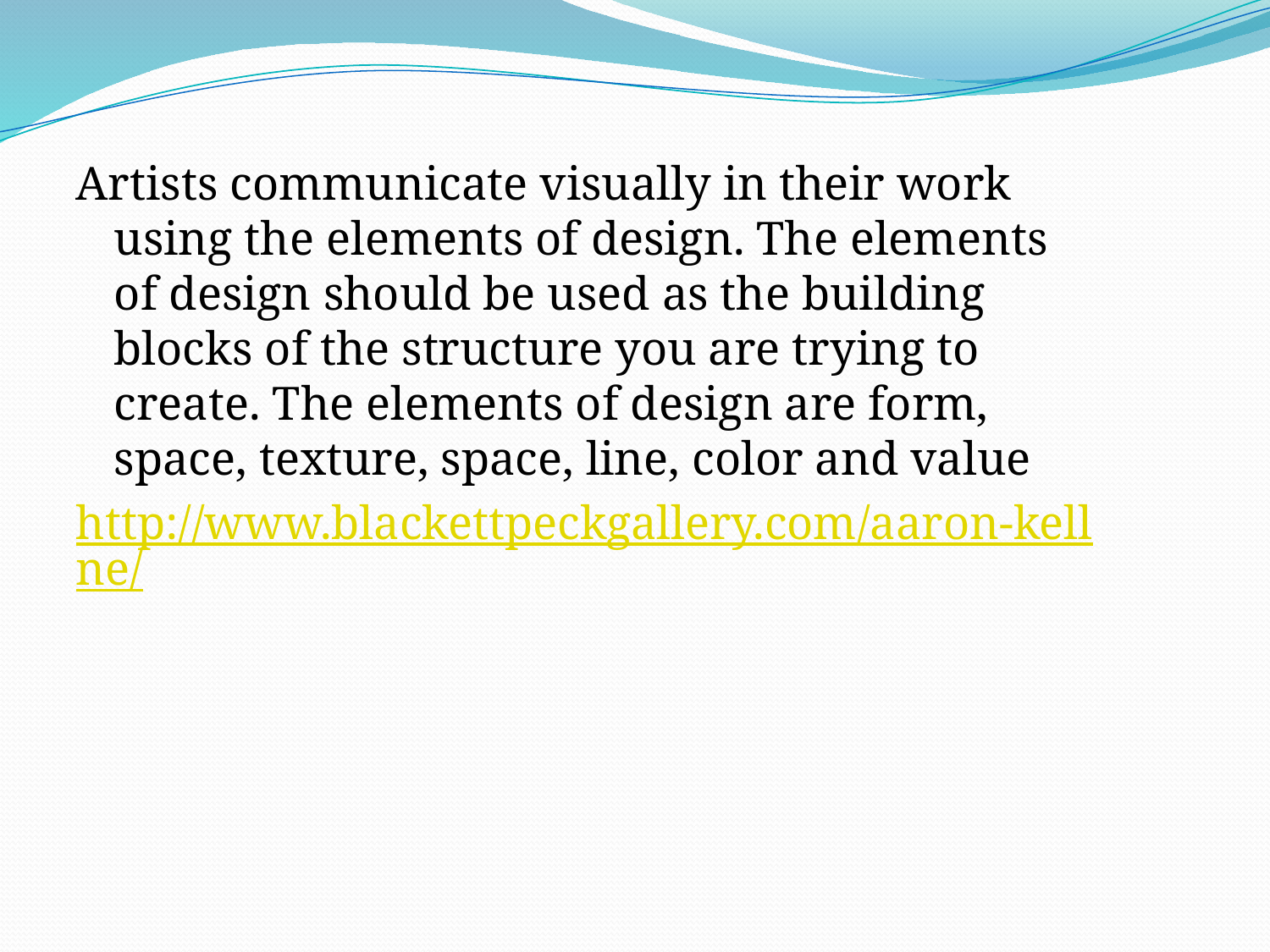

Artists communicate visually in their work using the elements of design. The elements of design should be used as the building blocks of the structure you are trying to create. The elements of design are form, space, texture, space, line, color and value
http://www.blackettpeckgallery.com/aaron-kellne/